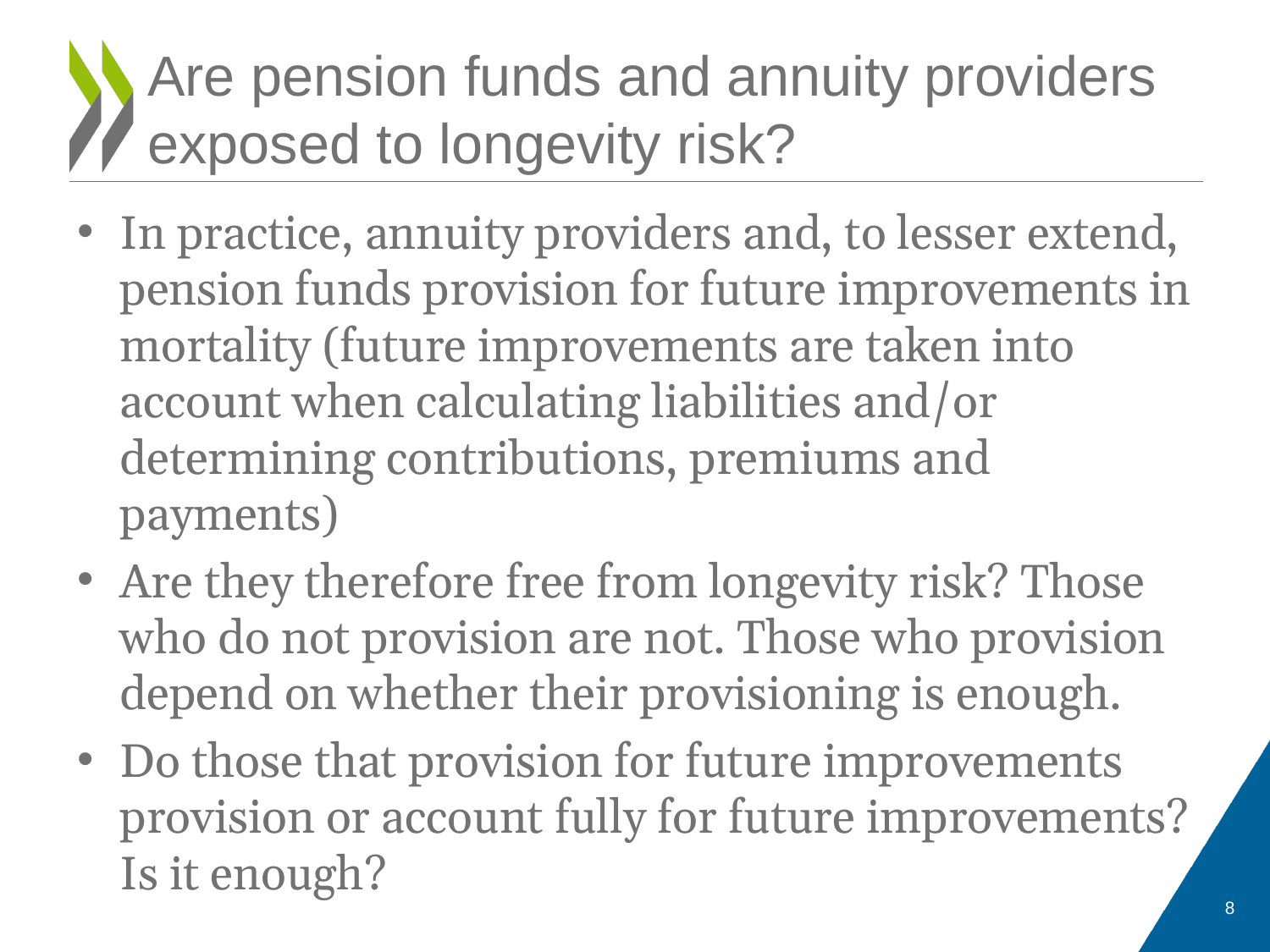

# Are pension funds and annuity providers exposed to longevity risk?
In practice, annuity providers and, to lesser extend, pension funds provision for future improvements in mortality (future improvements are taken into account when calculating liabilities and/or determining contributions, premiums and payments)
Are they therefore free from longevity risk? Those who do not provision are not. Those who provision depend on whether their provisioning is enough.
Do those that provision for future improvements provision or account fully for future improvements? Is it enough?
8